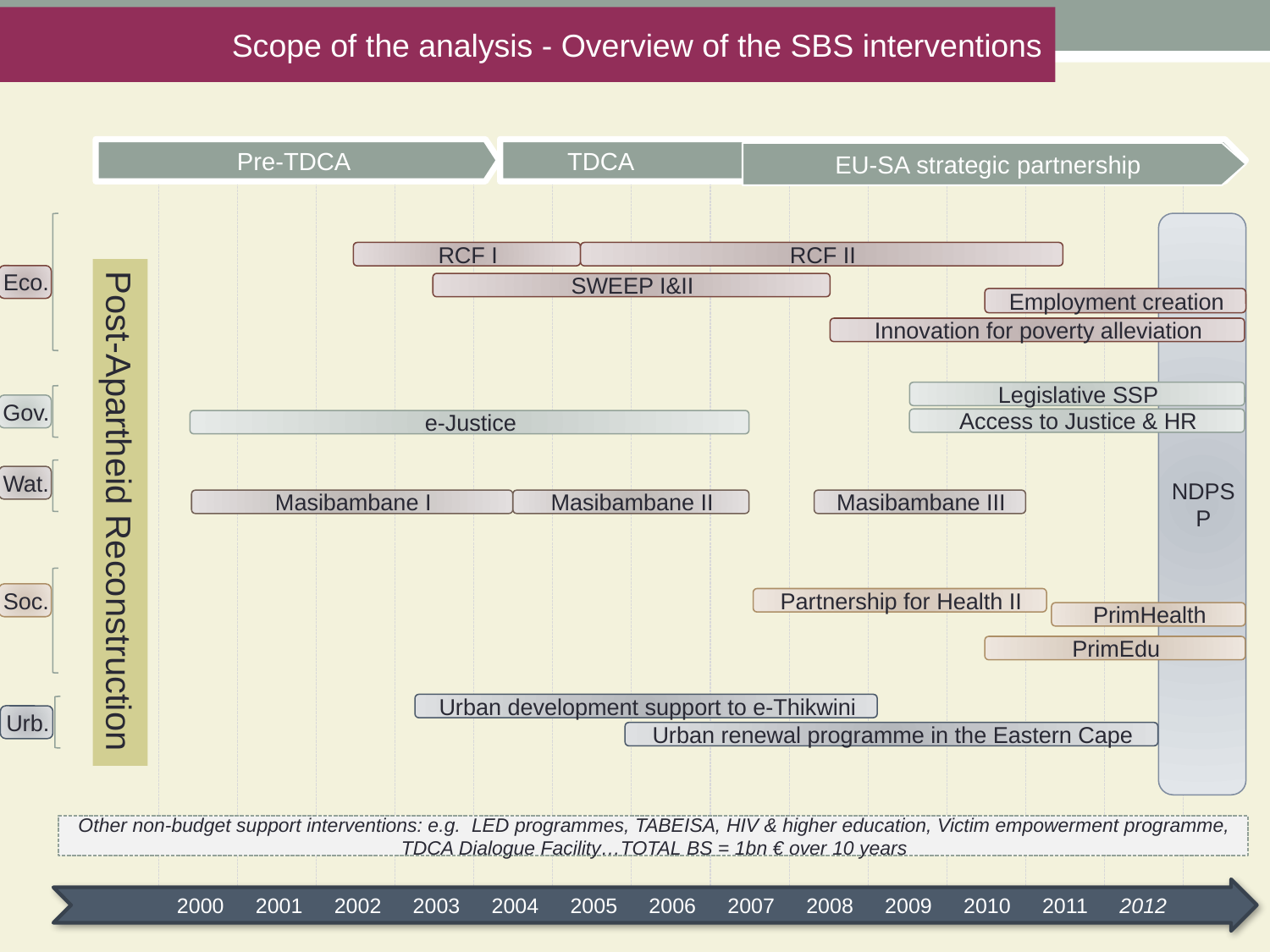

Scope of the analysis - Overview of the SBS interventions
Pre-TDCA
         TDCA
EU-SA strategic partnership

NDPSP
RCF I
RCF II
Eco.
SWEEP I&II
Employment creation
Innovation for poverty alleviation
Legislative SSP

Gov.
Access to Justice & HR
e-Justice

Wat.
Post-Apartheid Reconstruction
Masibambane I
Masibambane II
Masibambane III

Soc.
Partnership for Health II
PrimHealth
PrimEdu
Urban development support to e-Thikwini

Urb.
Urban renewal programme in the Eastern Cape
Other non-budget support interventions: e.g.  LED programmes, TABEISA, HIV & higher education, Victim empowerment programme, TDCA Dialogue Facility…TOTAL BS = 1bn € over 10 years

2000
2001
2002
2003
2004
2005
2006
2007
2008
2009
2010
2011
2012